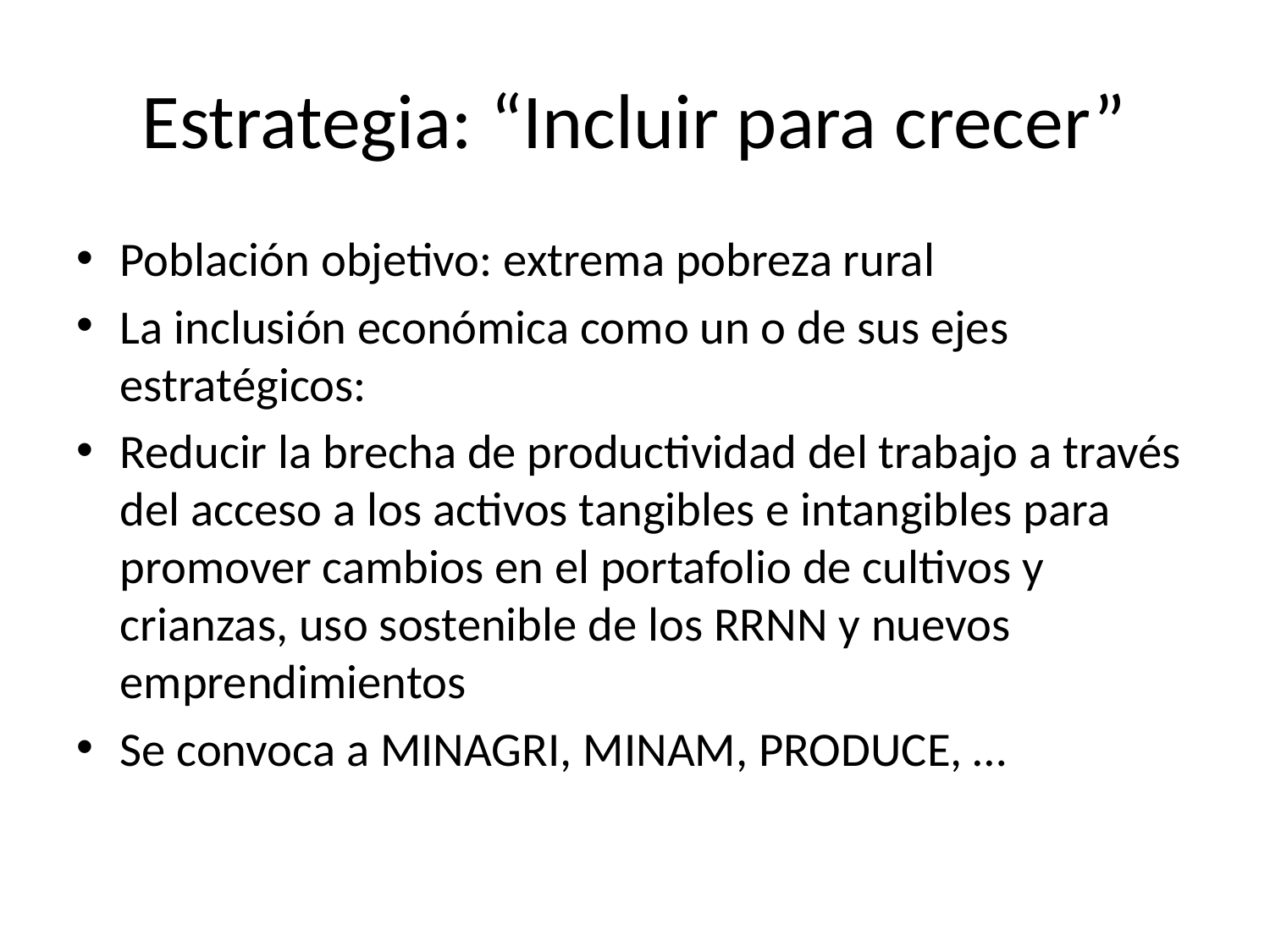

# Estrategia: “Incluir para crecer”
Población objetivo: extrema pobreza rural
La inclusión económica como un o de sus ejes estratégicos:
Reducir la brecha de productividad del trabajo a través del acceso a los activos tangibles e intangibles para promover cambios en el portafolio de cultivos y crianzas, uso sostenible de los RRNN y nuevos emprendimientos
Se convoca a MINAGRI, MINAM, PRODUCE, …